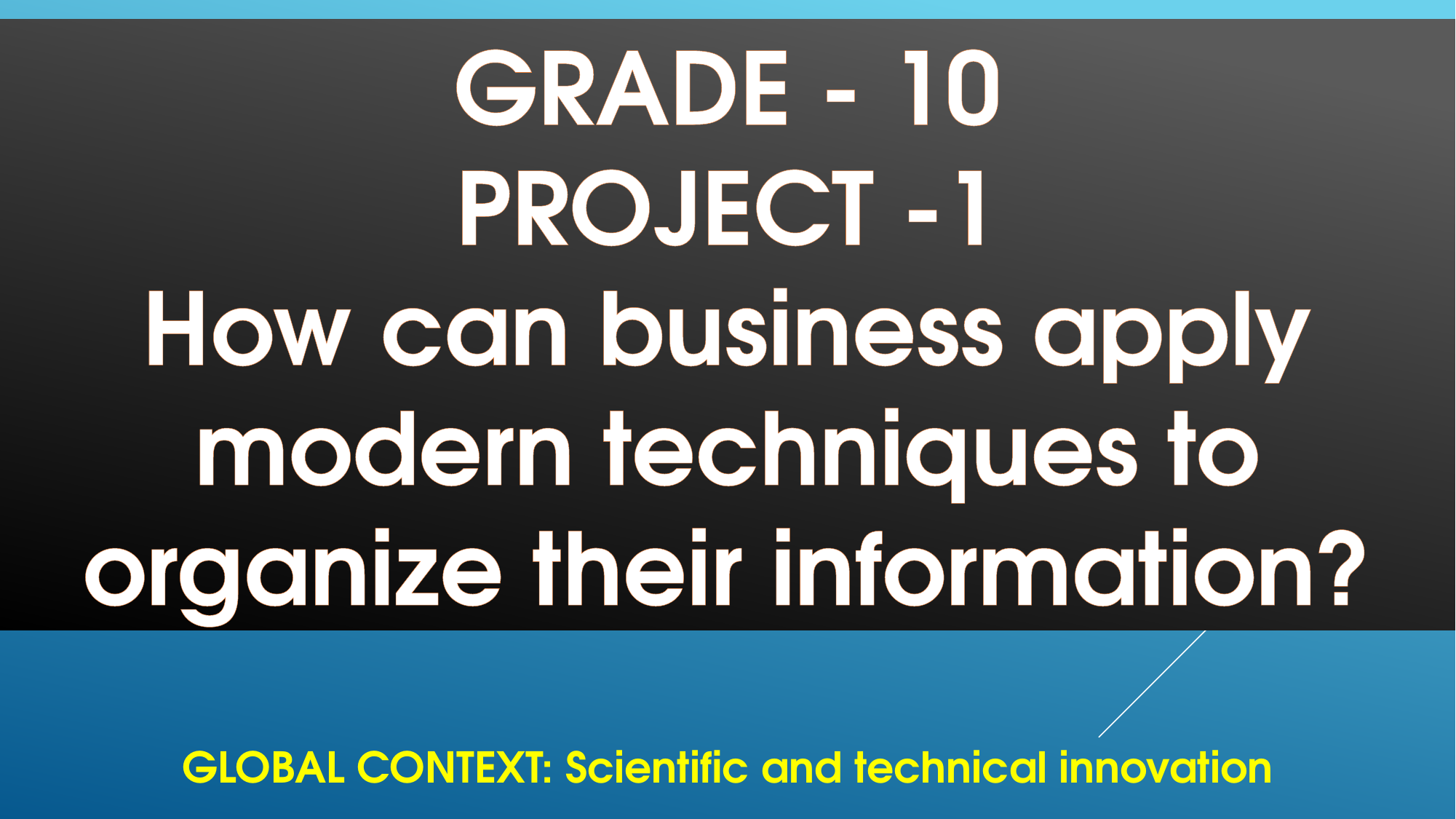

GRADE - 10
PROJECT -1
How can business apply modern techniques to organize their information?
GLOBAL CONTEXT: Scientific and technical innovation